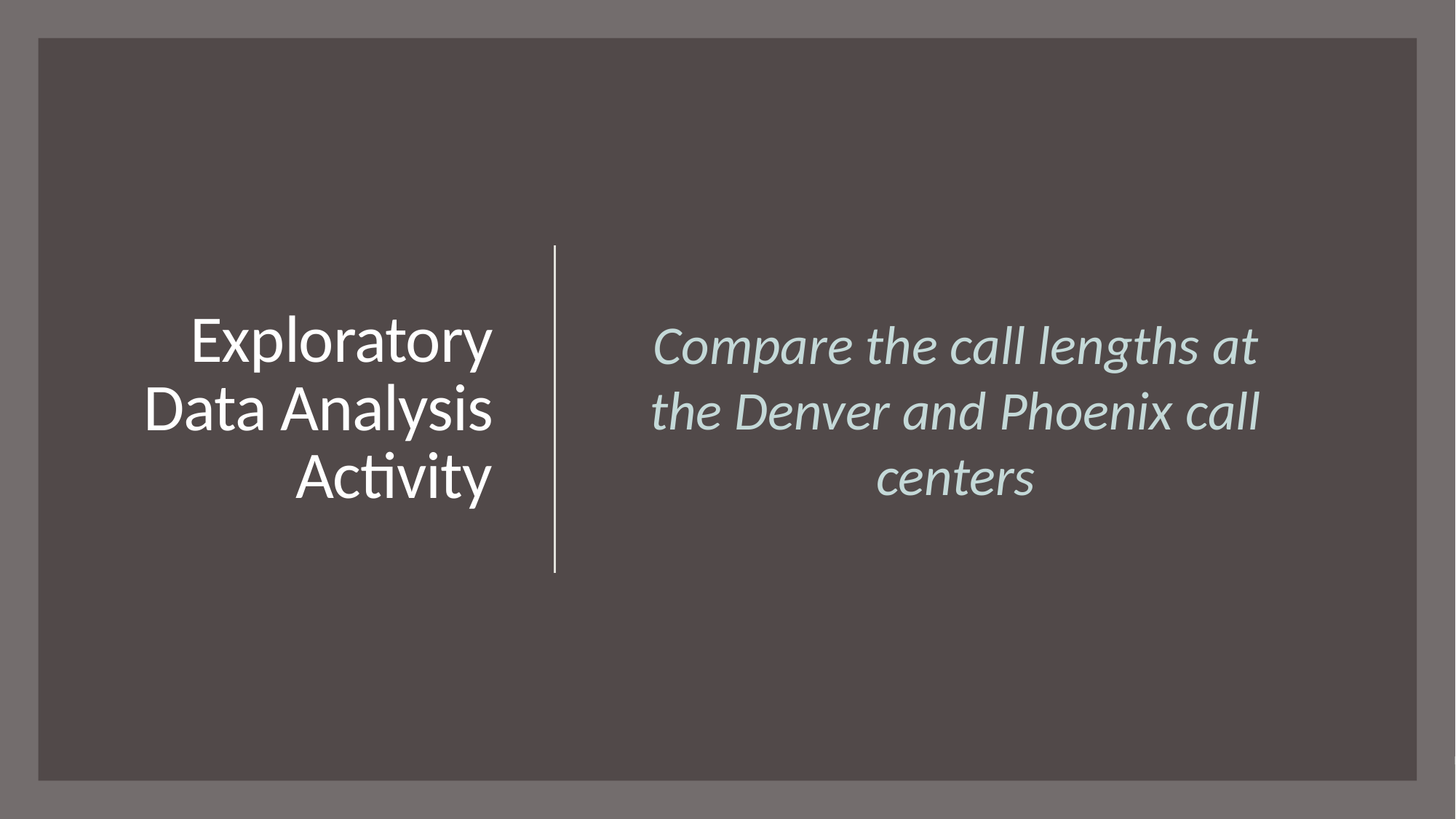

# Exploratory Data Analysis Activity
Compare the call lengths at the Denver and Phoenix call centers